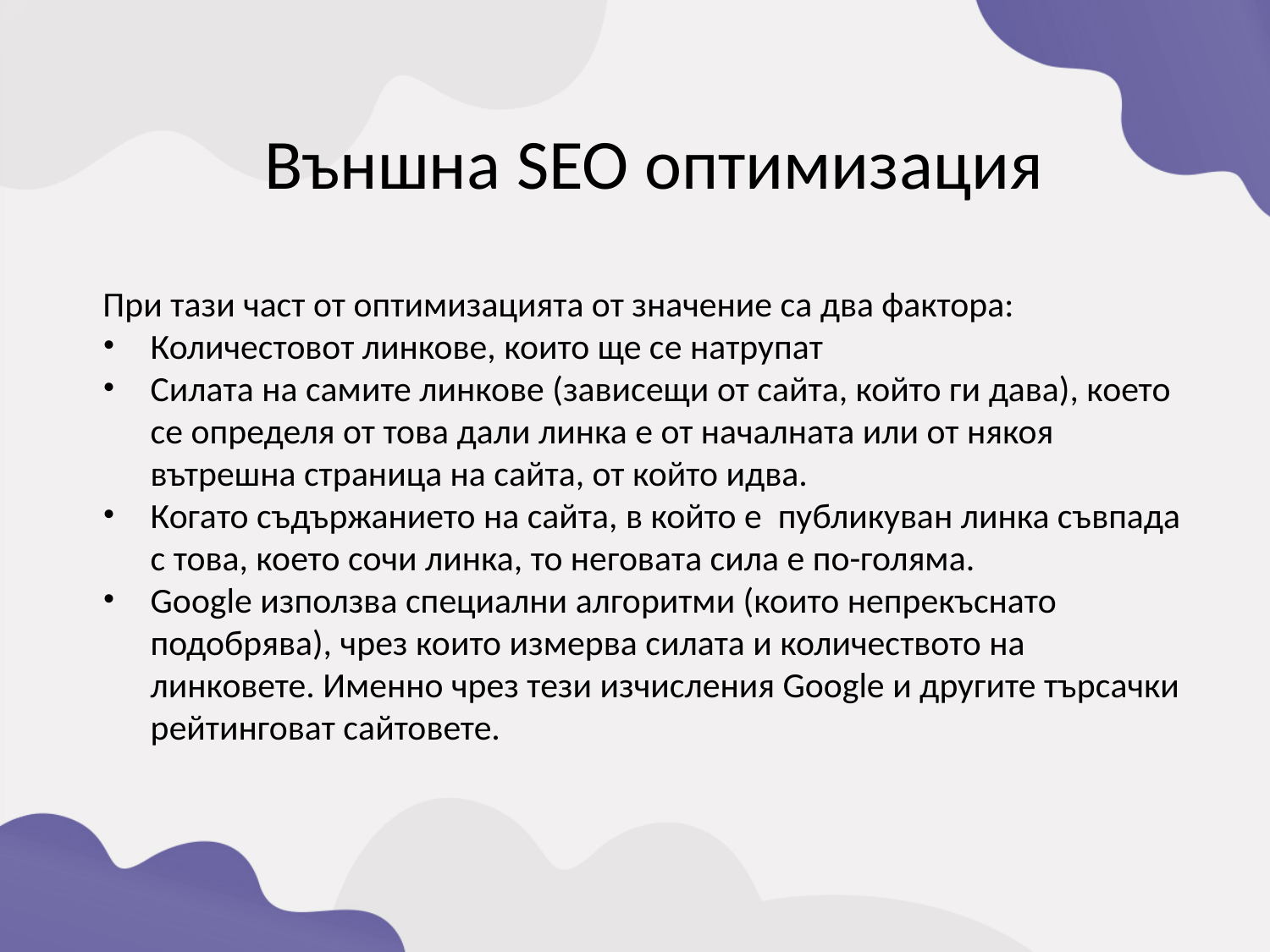

Външна SEO оптимизация
При тази част от оптимизацията от значение са два фактора:
Количестовот линкове, които ще се натрупат
Силата на самите линкове (зависещи от сайта, който ги дава), което се определя от това дали линка е от началната или от някоя вътрешна страница на сайта, от който идва.
Когато съдържанието на сайта, в който е  публикуван линка съвпада с това, което сочи линка, то неговата сила е по-голяма.
Google използва специални алгоритми (които непрекъснато подобрява), чрез които измерва силата и количеството на линковете. Именно чрез тези изчисления Google и другите търсачки рейтинговат сайтовете.